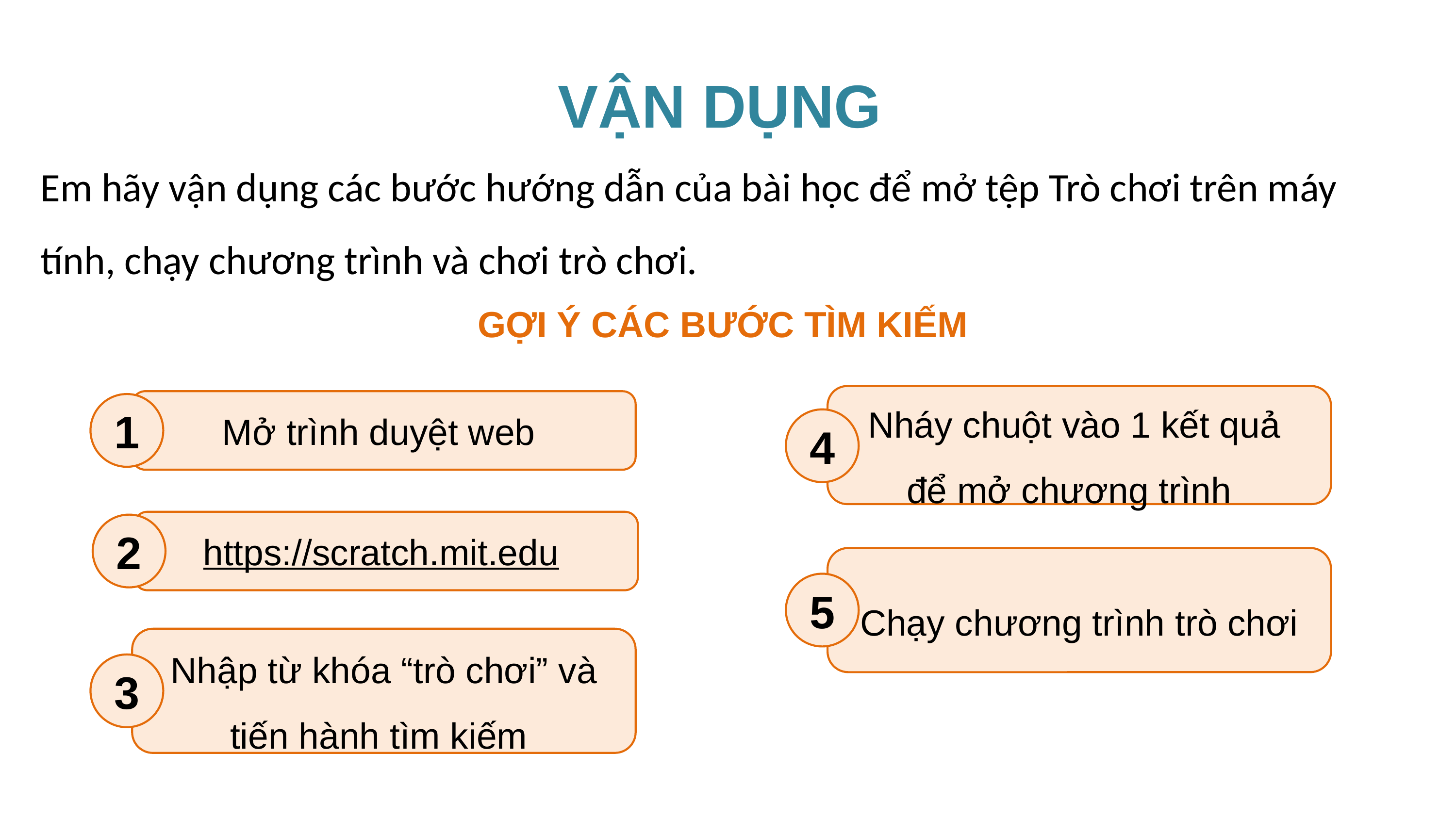

VẬN DỤNG
Em hãy vận dụng các bước hướng dẫn của bài học để mở tệp Trò chơi trên máy tính, chạy chương trình và chơi trò chơi.
GỢI Ý CÁC BƯỚC TÌM KIẾM
Nháy chuột vào 1 kết quả
để mở chương trình
4
Mở trình duyệt web
1
https://scratch.mit.edu
2
Chạy chương trình trò chơi
5
Nhập từ khóa “trò chơi” và tiến hành tìm kiếm
3